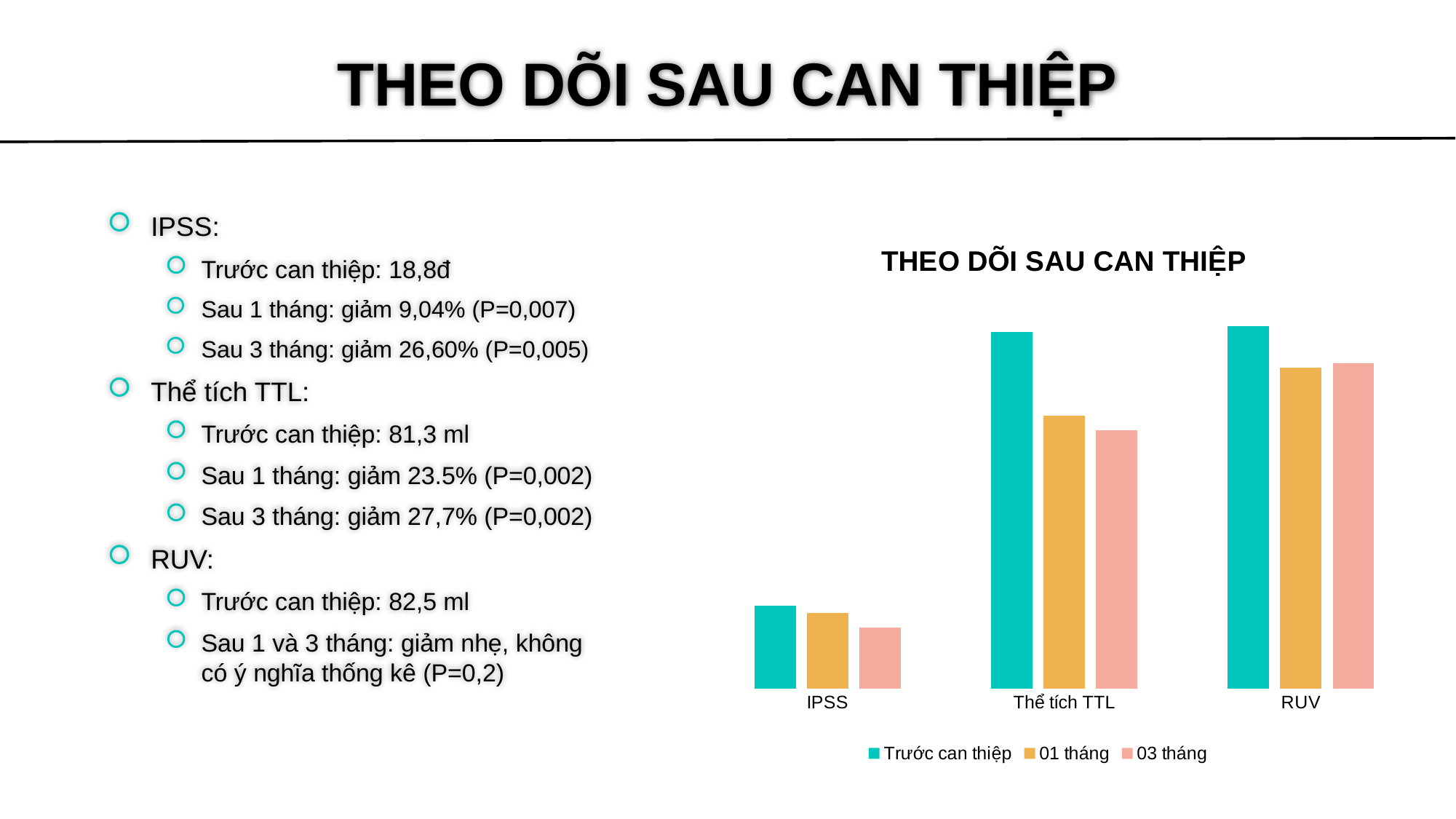

# THEO DÕI SAU CAN THIỆP
IPSS:
Trước can thiệp: 18,8đ
Sau 1 tháng: giảm 9,04% (P=0,007)
Sau 3 tháng: giảm 26,60% (P=0,005)
Thể tích TTL:
Trước can thiệp: 81,3 ml
Sau 1 tháng: giảm 23.5% (P=0,002)
Sau 3 tháng: giảm 27,7% (P=0,002)
RUV:
Trước can thiệp: 82,5 ml
Sau 1 và 3 tháng: giảm nhẹ, không có ý nghĩa thống kê (P=0,2)

### Chart: THEO DÕI SAU CAN THIỆP

| Category | Trước can thiệp | 01 tháng | 03 tháng |
|---|---|---|---|
| IPSS | 18.8 | 17.1 | 13.8 |
| Thể tích TTL | 81.3 | 62.2 | 58.78 |
| RUV | 82.5 | 73.1 | 74.1 |